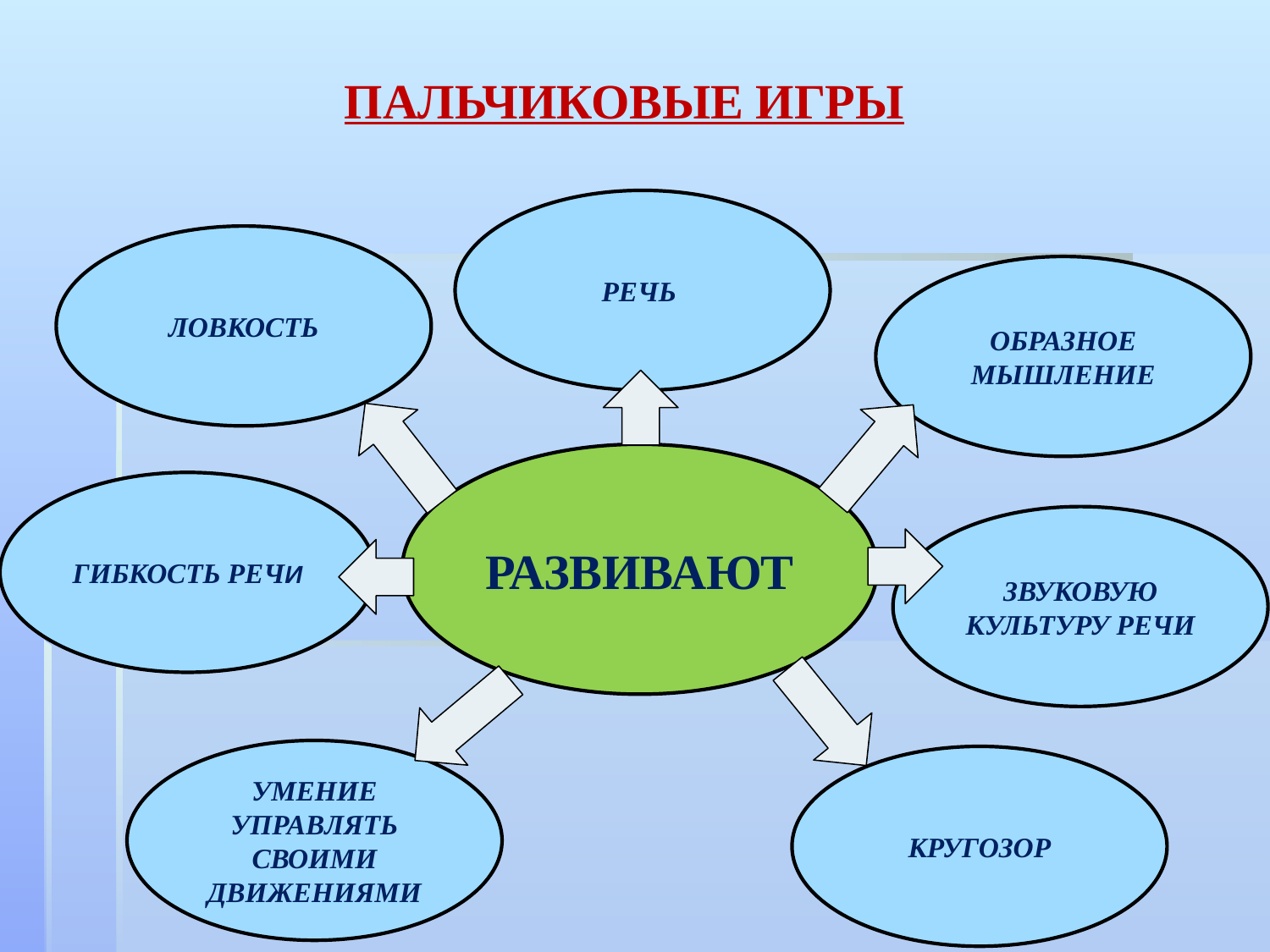

ПАЛЬЧИКОВЫЕ ИГРЫ
РЕЧЬ
ЛОВКОСТЬ
ОБРАЗНОЕ МЫШЛЕНИЕ

РАЗВИВАЮТ
ГИБКОСТЬ РЕЧИ
ЗВУКОВУЮ КУЛЬТУРУ РЕЧИ

УМЕНИЕ УПРАВЛЯТЬ СВОИМИ ДВИЖЕНИЯМИ
КРУГОЗОР